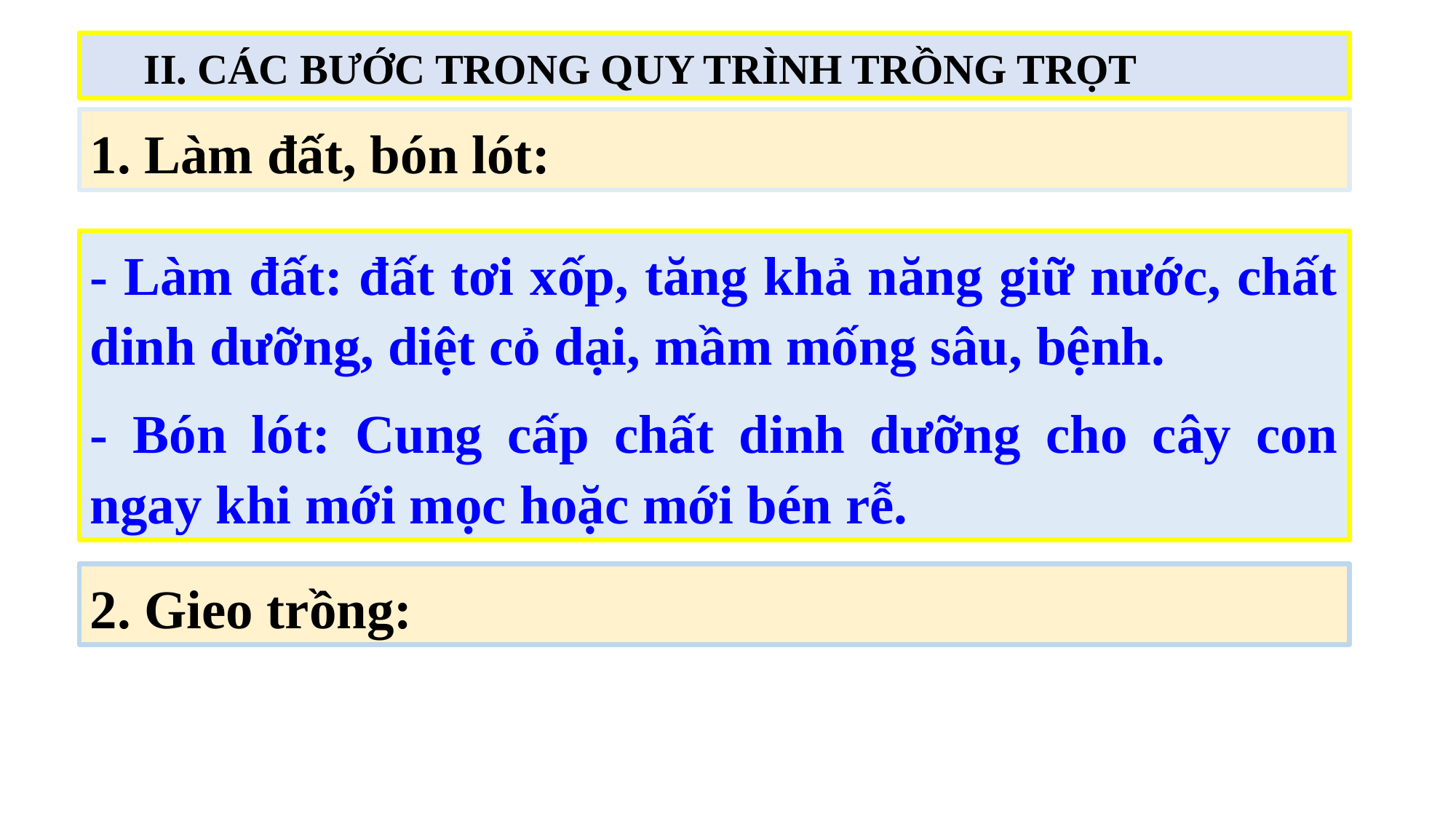

II. CÁC BƯỚC TRONG QUY TRÌNH TRỒNG TRỌT
1. Làm đất, bón lót:
- Làm đất: đất tơi xốp, tăng khả năng giữ nước, chất dinh dưỡng, diệt cỏ dại, mầm mống sâu, bệnh.
- Bón lót: Cung cấp chất dinh dưỡng cho cây con ngay khi mới mọc hoặc mới bén rễ.
2. Gieo trồng: